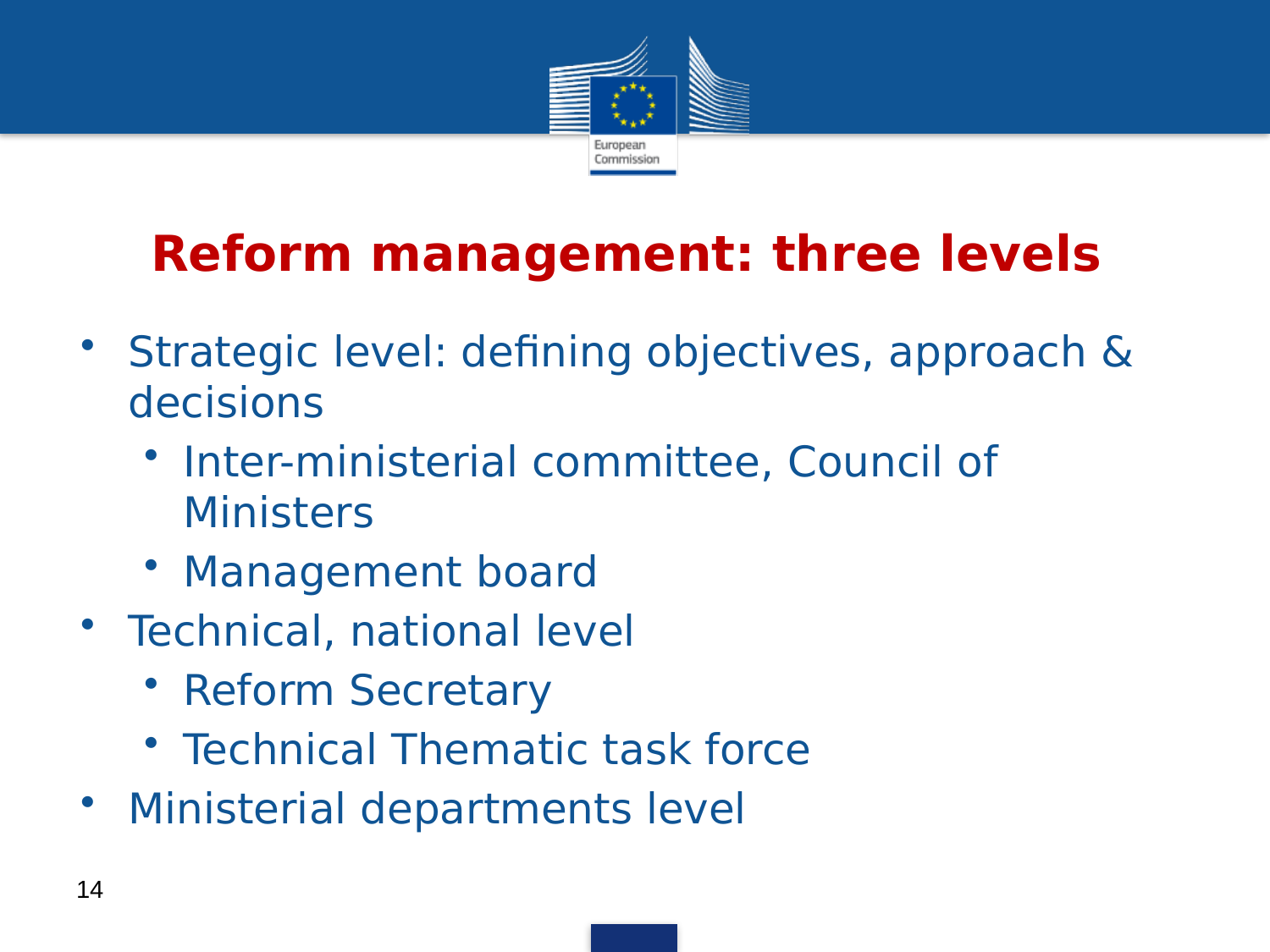

# Reform management: three levels
Strategic level: defining objectives, approach & decisions
Inter-ministerial committee, Council of Ministers
Management board
Technical, national level
Reform Secretary
Technical Thematic task force
Ministerial departments level

14